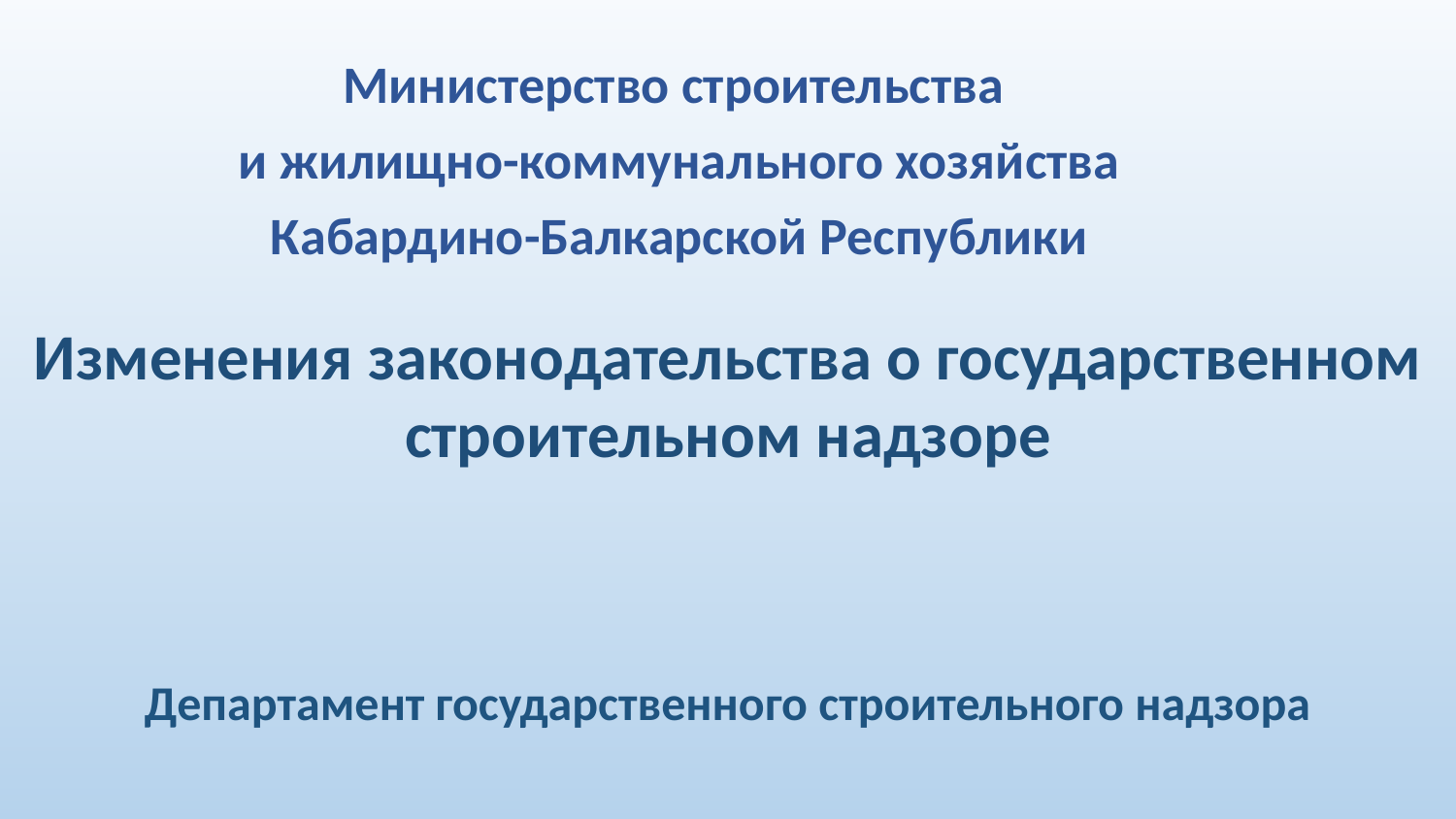

Министерство строительства
и жилищно-коммунального хозяйства Кабардино-Балкарской Республики
# Изменения законодательства о государственном строительном надзоре
Департамент государственного строительного надзора